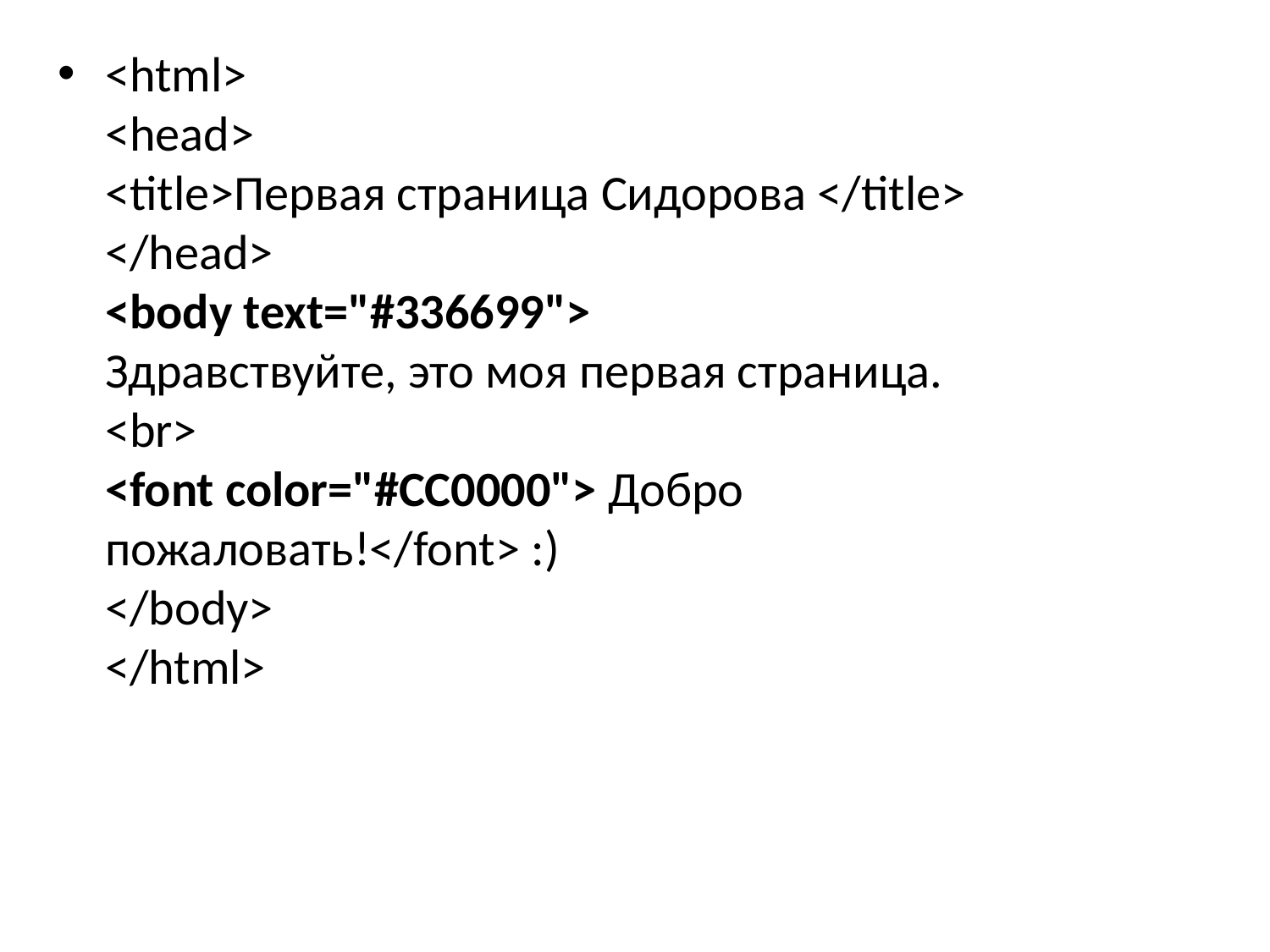

<html>
<head>
<title>Первая страница Сидорова </title>
</head>
<body text="#336699">
Здравствуйте, это моя первая страница.
<br>
<font color="#CC0000"> Добро пожаловать!</font> :) 
</body>
</html>
#